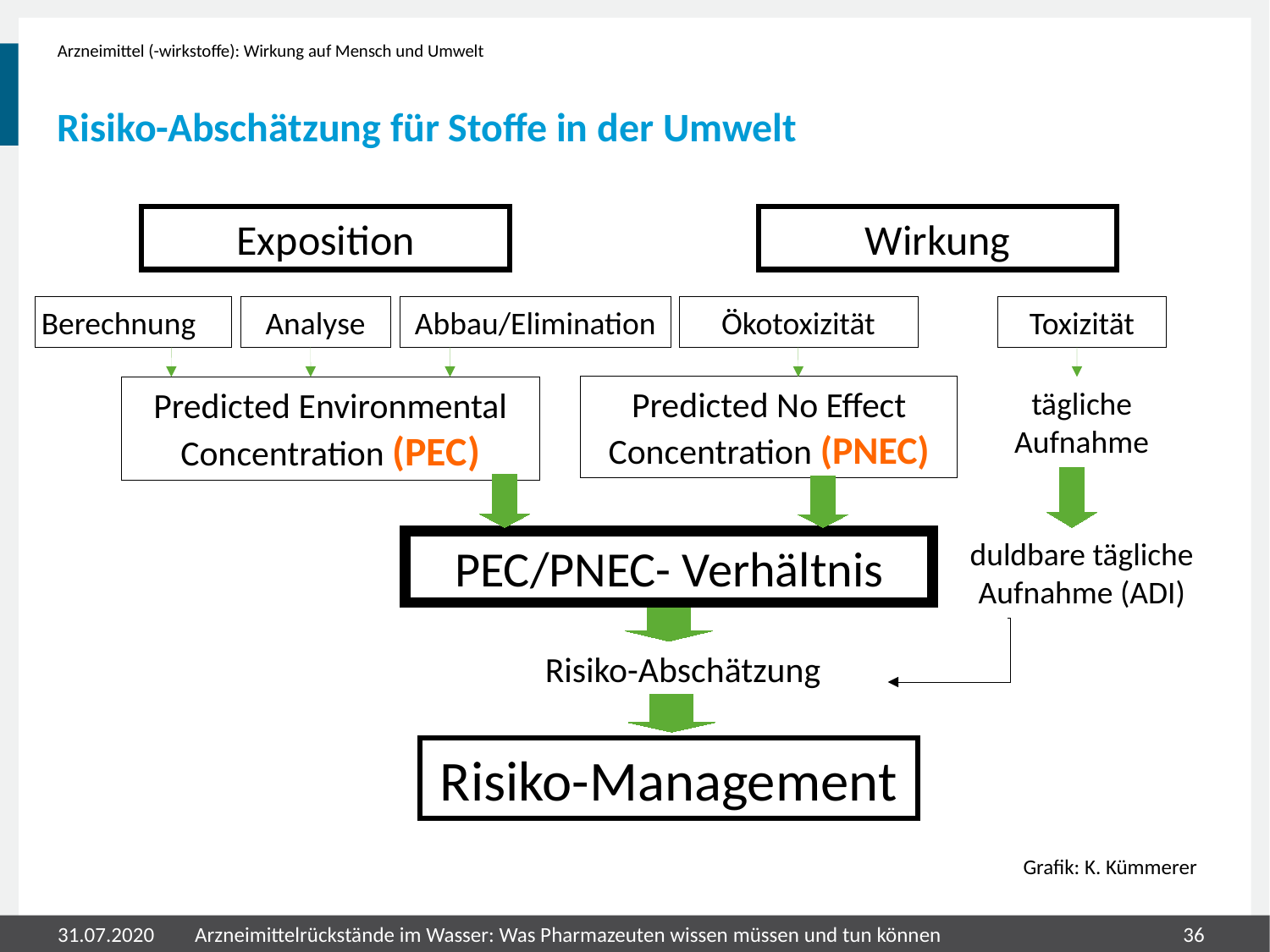

Arzneimittel (-wirkstoffe): Wirkung auf Mensch und Umwelt

# Risiko-Abschätzung für Stoffe in der Umwelt
Exposition
Wirkung
Berechnung
Analyse
Abbau/Elimination
Ökotoxizität
Toxizität

Predicted No Effect Concentration (PNEC)
Predicted Environmental Concentration (PEC)
tägliche Aufnahme

duldbare tägliche Aufnahme (ADI)
PEC/PNEC- Verhältnis

Risiko-Abschätzung

Risiko-Management
Grafik: K. Kümmerer
31.07.2020
Arzneimittelrückstände im Wasser: Was Pharmazeuten wissen müssen und tun können
36